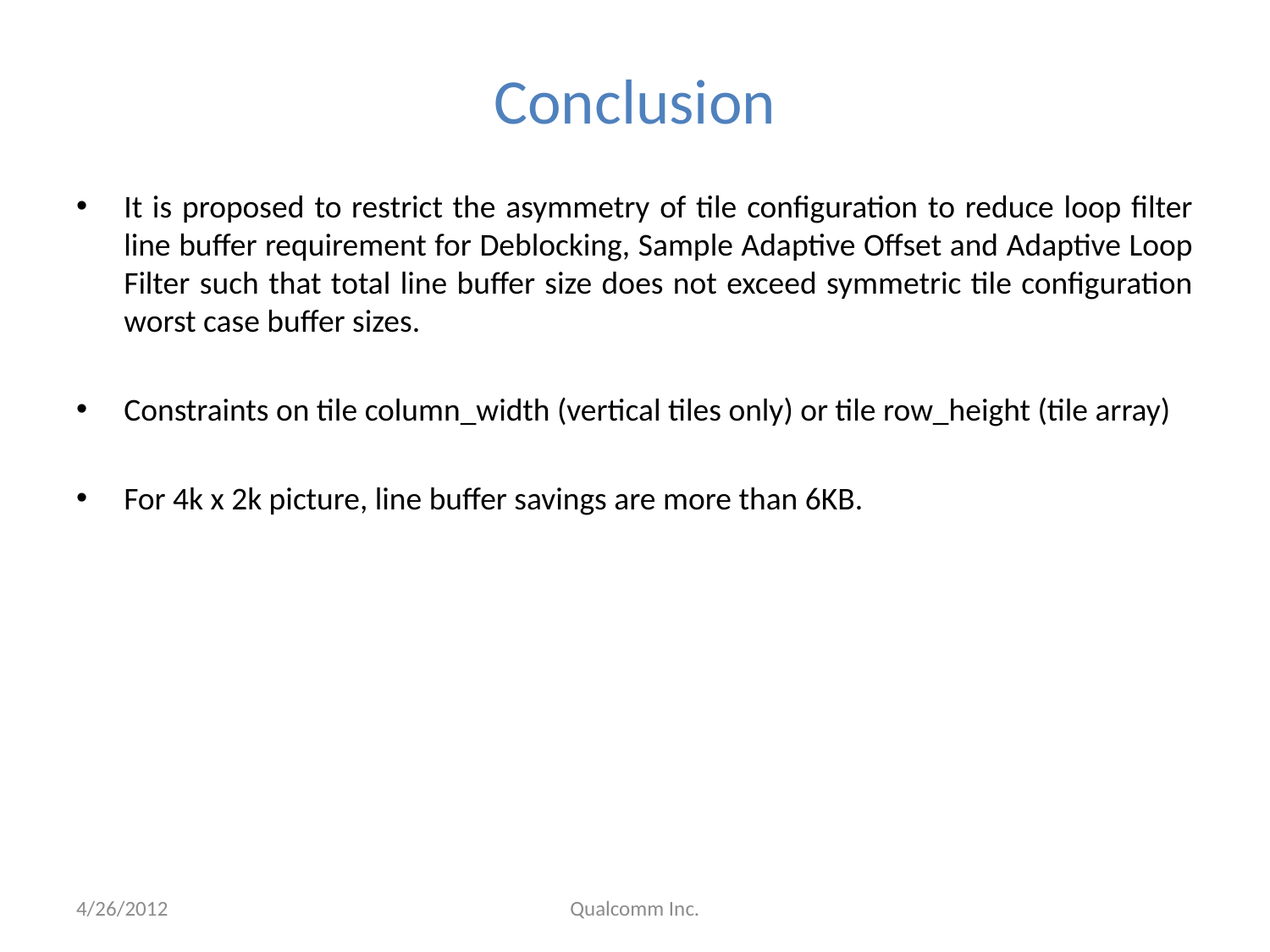

# Conclusion
It is proposed to restrict the asymmetry of tile configuration to reduce loop filter line buffer requirement for Deblocking, Sample Adaptive Offset and Adaptive Loop Filter such that total line buffer size does not exceed symmetric tile configuration worst case buffer sizes.

Constraints on tile column_width (vertical tiles only) or tile row_height (tile array)

For 4k x 2k picture, line buffer savings are more than 6KB.
4/26/2012
Qualcomm Inc.